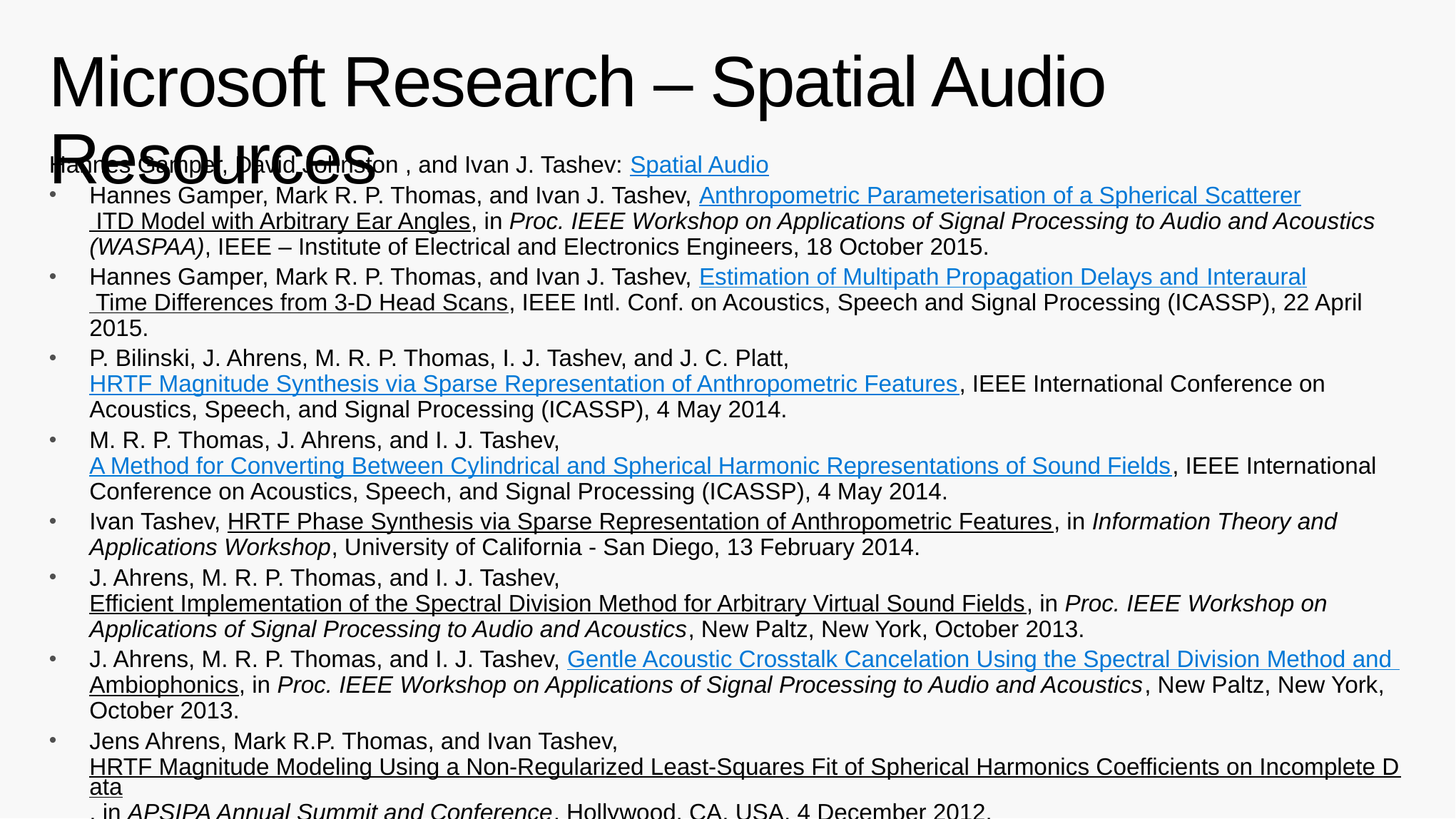

# Microsoft Research – Spatial Audio Resources
Hannes Gamper, David Johnston , and Ivan J. Tashev: Spatial Audio
Hannes Gamper, Mark R. P. Thomas, and Ivan J. Tashev, Anthropometric Parameterisation of a Spherical Scatterer ITD Model with Arbitrary Ear Angles, in Proc. IEEE Workshop on Applications of Signal Processing to Audio and Acoustics (WASPAA), IEEE – Institute of Electrical and Electronics Engineers, 18 October 2015.
Hannes Gamper, Mark R. P. Thomas, and Ivan J. Tashev, Estimation of Multipath Propagation Delays and Interaural Time Differences from 3-D Head Scans, IEEE Intl. Conf. on Acoustics, Speech and Signal Processing (ICASSP), 22 April 2015.
P. Bilinski, J. Ahrens, M. R. P. Thomas, I. J. Tashev, and J. C. Platt, HRTF Magnitude Synthesis via Sparse Representation of Anthropometric Features, IEEE International Conference on Acoustics, Speech, and Signal Processing (ICASSP), 4 May 2014.
M. R. P. Thomas, J. Ahrens, and I. J. Tashev, A Method for Converting Between Cylindrical and Spherical Harmonic Representations of Sound Fields, IEEE International Conference on Acoustics, Speech, and Signal Processing (ICASSP), 4 May 2014.
Ivan Tashev, HRTF Phase Synthesis via Sparse Representation of Anthropometric Features, in Information Theory and Applications Workshop, University of California - San Diego, 13 February 2014.
J. Ahrens, M. R. P. Thomas, and I. J. Tashev, Efficient Implementation of the Spectral Division Method for Arbitrary Virtual Sound Fields, in Proc. IEEE Workshop on Applications of Signal Processing to Audio and Acoustics, New Paltz, New York, October 2013.
J. Ahrens, M. R. P. Thomas, and I. J. Tashev, Gentle Acoustic Crosstalk Cancelation Using the Spectral Division Method and Ambiophonics, in Proc. IEEE Workshop on Applications of Signal Processing to Audio and Acoustics, New Paltz, New York, October 2013.
Jens Ahrens, Mark R.P. Thomas, and Ivan Tashev, HRTF Magnitude Modeling Using a Non-Regularized Least-Squares Fit of Spherical Harmonics Coefficients on Incomplete Data, in APSIPA Annual Summit and Conference, Hollywood, CA, USA, 4 December 2012.